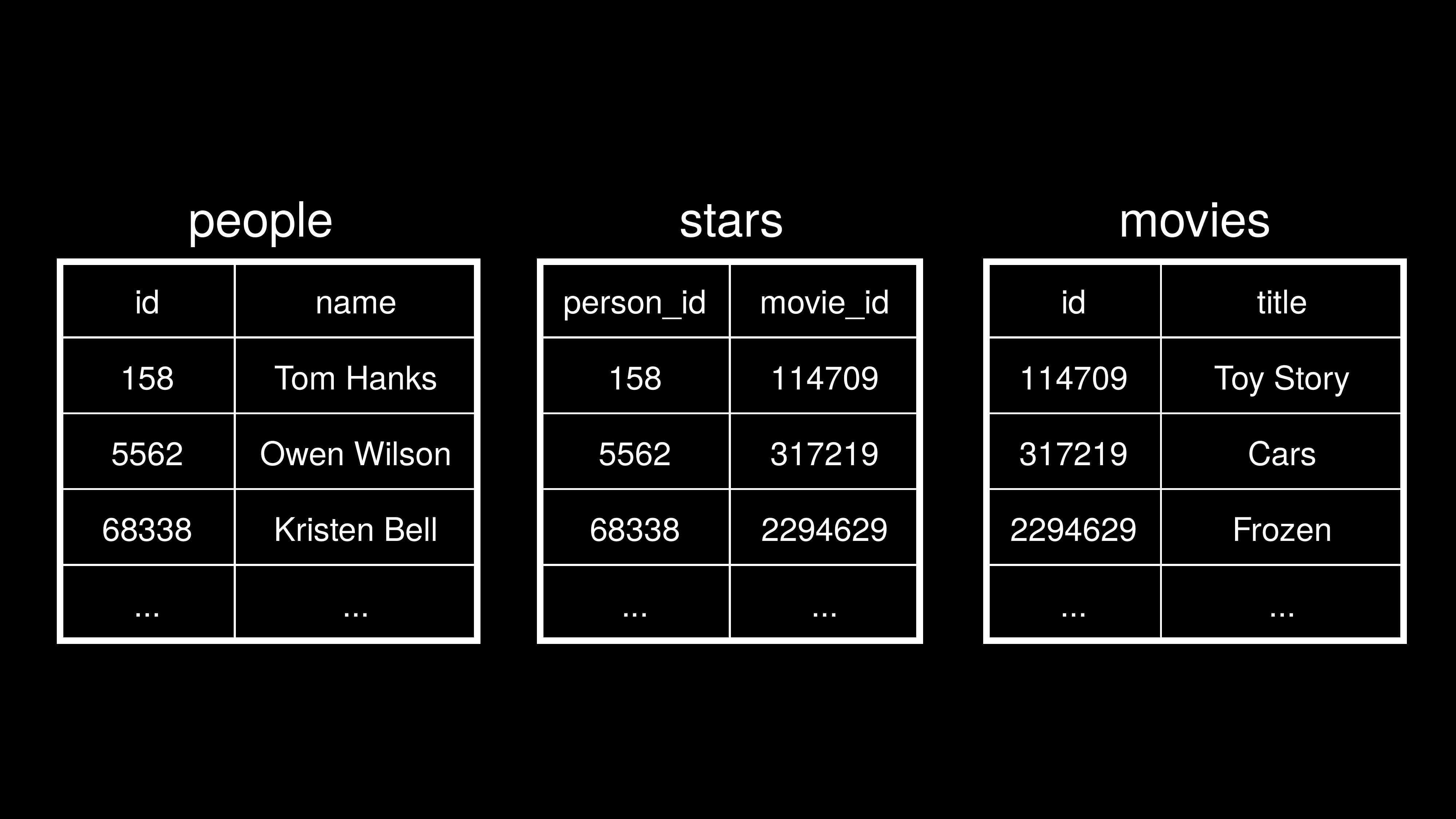

people
stars
movies
| id | name |
| --- | --- |
| 158 | Tom Hanks |
| 5562 | Owen Wilson |
| 68338 | Kristen Bell |
| ... | ... |
| person\_id | movie\_id |
| --- | --- |
| 158 | 114709 |
| 5562 | 317219 |
| 68338 | 2294629 |
| ... | ... |
| id | title |
| --- | --- |
| 114709 | Toy Story |
| 317219 | Cars |
| 2294629 | Frozen |
| ... | ... |